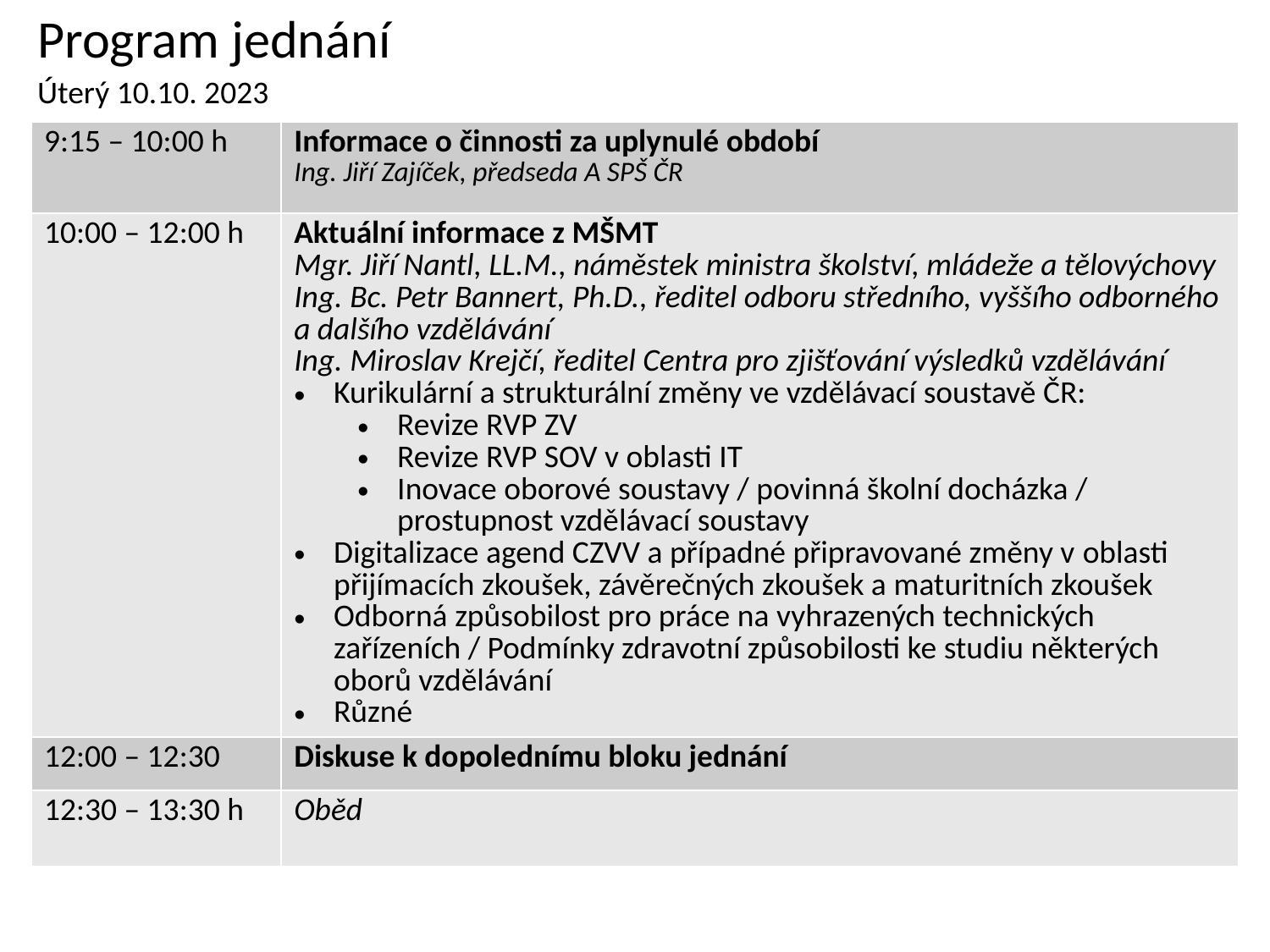

# Program jednání
Úterý 10.10. 2023
| 9:15 – 10:00 h | Informace o činnosti za uplynulé období Ing. Jiří Zajíček, předseda A SPŠ ČR |
| --- | --- |
| 10:00 – 12:00 h | Aktuální informace z MŠMT Mgr. Jiří Nantl, LL.M., náměstek ministra školství, mládeže a tělovýchovy Ing. Bc. Petr Bannert, Ph.D., ředitel odboru středního, vyššího odborného a dalšího vzdělávání Ing. Miroslav Krejčí, ředitel Centra pro zjišťování výsledků vzdělávání Kurikulární a strukturální změny ve vzdělávací soustavě ČR: Revize RVP ZV Revize RVP SOV v oblasti IT Inovace oborové soustavy / povinná školní docházka / prostupnost vzdělávací soustavy Digitalizace agend CZVV a případné připravované změny v oblasti přijímacích zkoušek, závěrečných zkoušek a maturitních zkoušek Odborná způsobilost pro práce na vyhrazených technických zařízeních / Podmínky zdravotní způsobilosti ke studiu některých oborů vzdělávání Různé |
| 12:00 – 12:30 | Diskuse k dopolednímu bloku jednání |
| 12:30 – 13:30 h | Oběd |